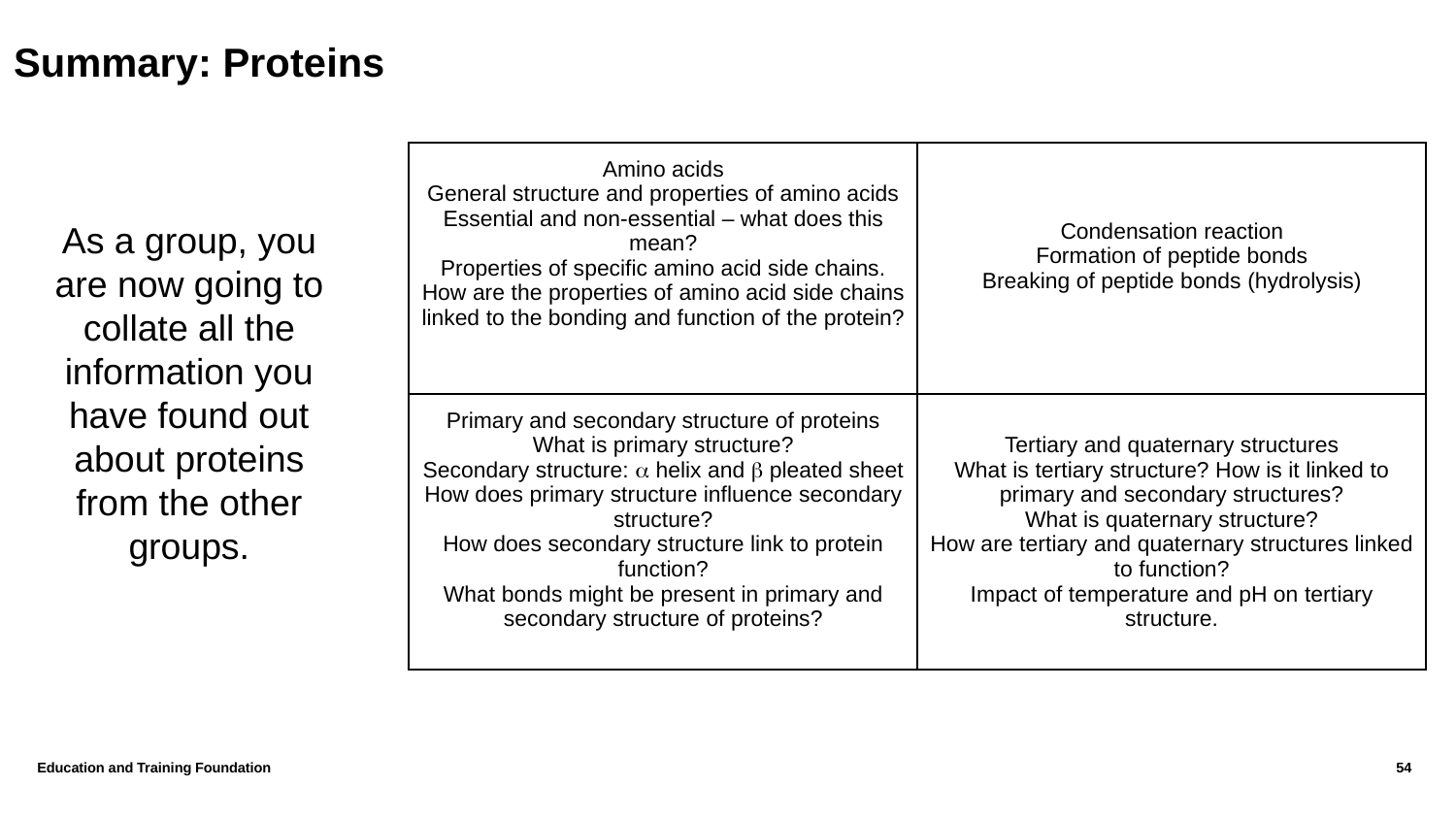

# Summary: Proteins
| Amino acids General structure and properties of amino acids Essential and non-essential – what does this mean? Properties of specific amino acid side chains. How are the properties of amino acid side chains linked to the bonding and function of the protein? | Condensation reaction Formation of peptide bonds Breaking of peptide bonds (hydrolysis) |
| --- | --- |
| Primary and secondary structure of proteins What is primary structure? Secondary structure: α helix and β pleated sheet How does primary structure influence secondary structure? How does secondary structure link to protein function? What bonds might be present in primary and secondary structure of proteins? | Tertiary and quaternary structures What is tertiary structure? How is it linked to primary and secondary structures? What is quaternary structure? How are tertiary and quaternary structures linked to function? Impact of temperature and pH on tertiary structure. |

As a group, you are now going to collate all the information you have found out about proteins from the other groups.

Education and Training Foundation
54